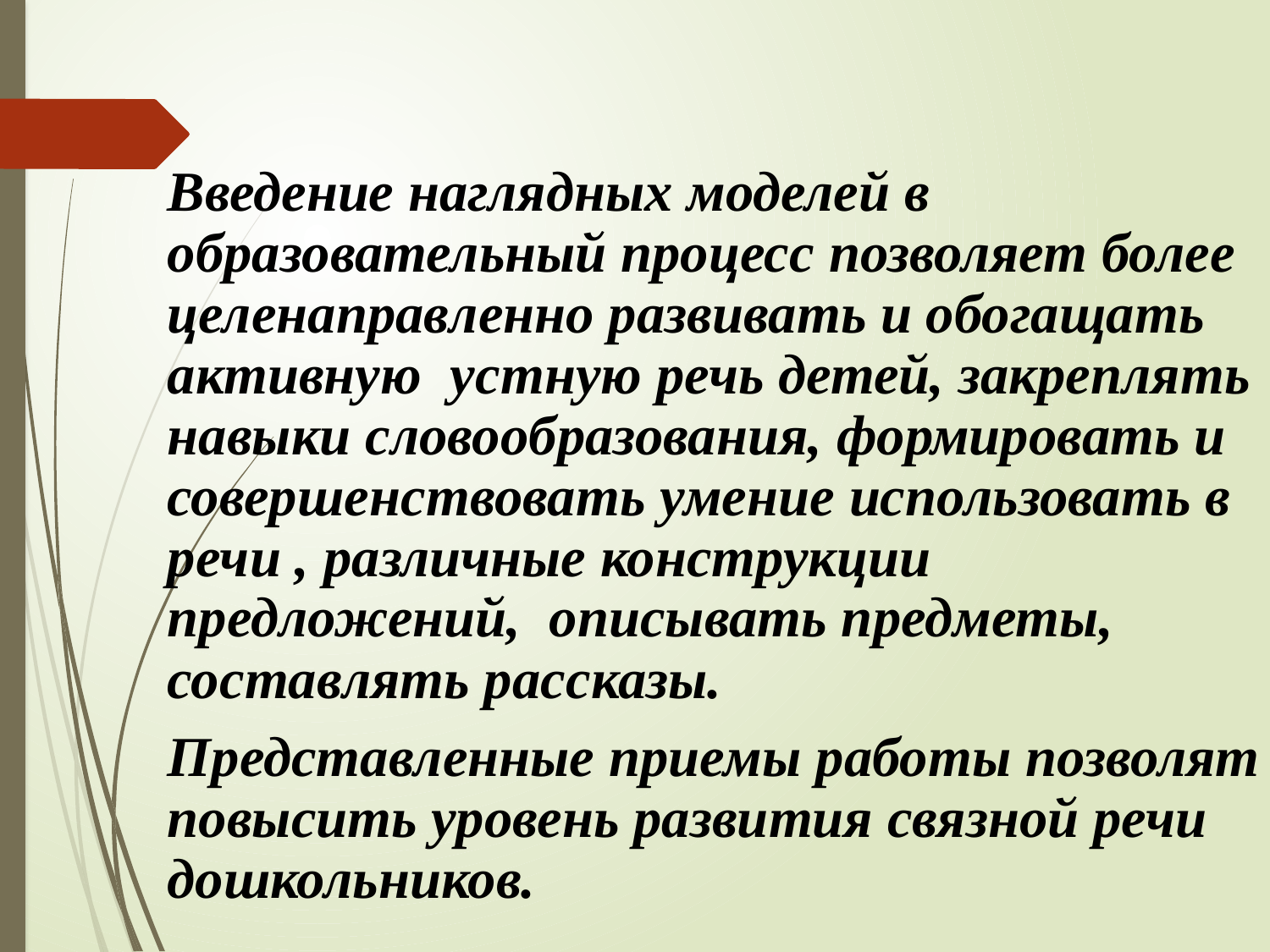

Введение наглядных моделей в образовательный процесс позволяет более целенаправленно развивать и обогащать активную  устную речь детей, закреплять навыки словообразования, формировать и совершенствовать умение использовать в речи , различные конструкции предложений,  описывать предметы, составлять рассказы.
Представленные приемы работы позволят повысить уровень развития связной речи дошкольников.